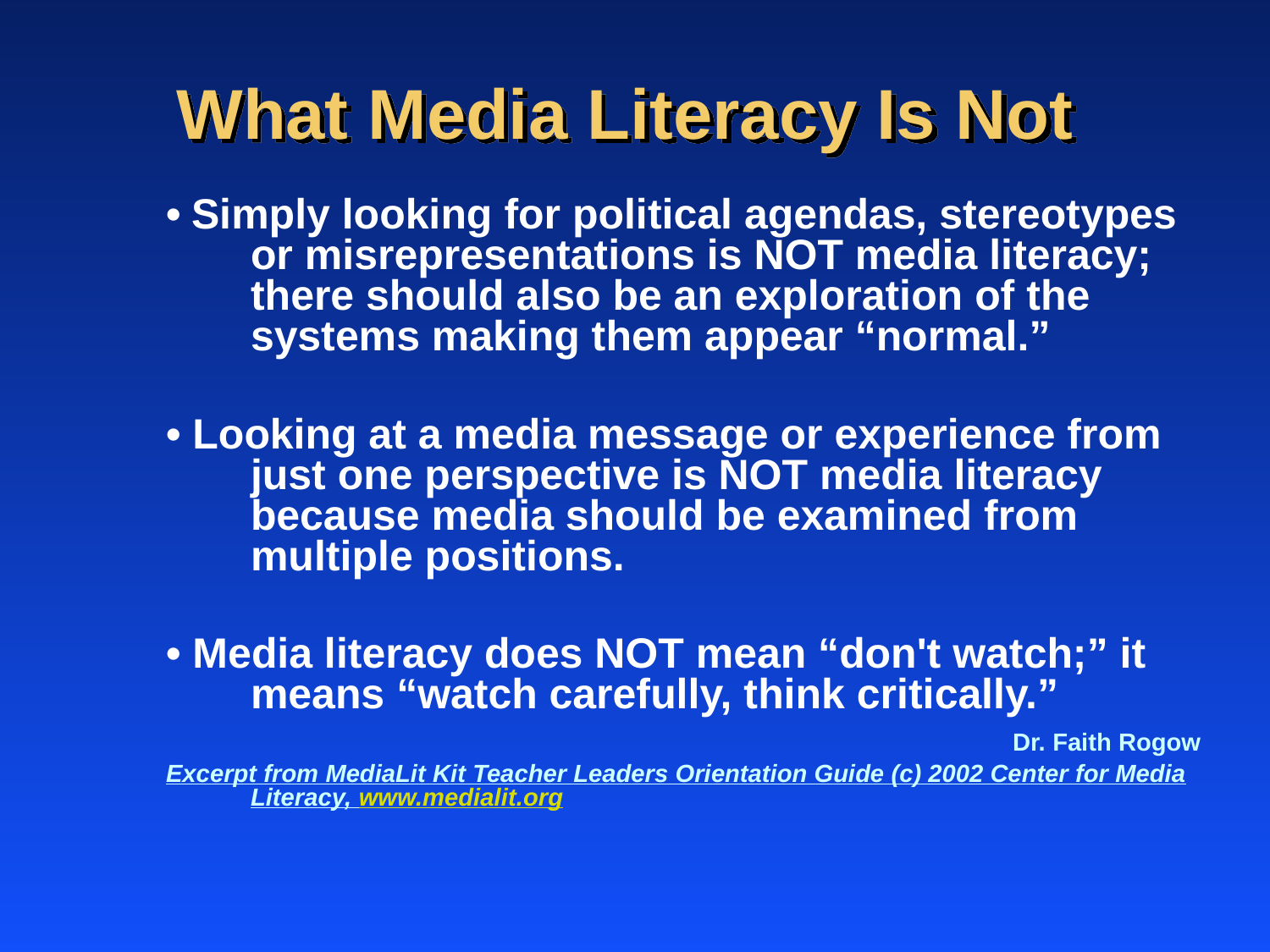

# What Media Literacy Is Not
• Simply looking for political agendas, stereotypes or misrepresentations is NOT media literacy; there should also be an exploration of the systems making them appear “normal.”

• Looking at a media message or experience from just one perspective is NOT media literacy because media should be examined from multiple positions.

• Media literacy does NOT mean “don't watch;” it means “watch carefully, think critically.”
							Dr. Faith Rogow
Excerpt from MediaLit Kit Teacher Leaders Orientation Guide (c) 2002 Center for Media Literacy, www.medialit.org